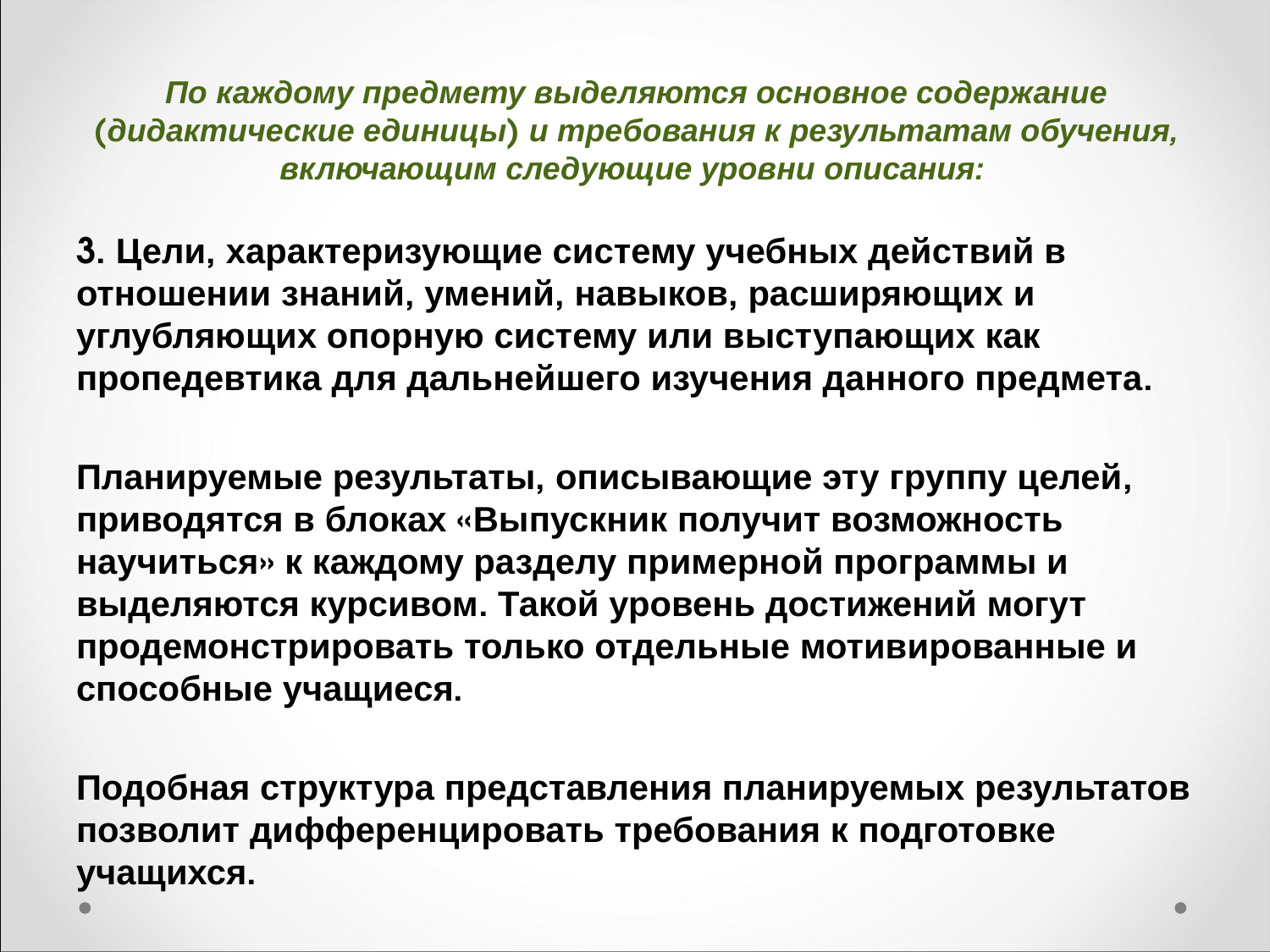

# По каждому предмету выделяются основное содержание (дидактические единицы) и требования к результатам обучения, включающим следующие уровни описания:
3. Цели, характеризующие систему учебных действий в отношении знаний, умений, навыков, расширяющих и углубляющих опорную систему или выступающих как пропедевтика для дальнейшего изучения данного предмета.

Планируемые результаты, описывающие эту группу целей, приводятся в блоках «Выпускник получит возможность научиться» к каждому разделу примерной программы и выделяются курсивом. Такой уровень достижений могут продемонстрировать только отдельные мотивированные и способные учащиеся.

Подобная структура представления планируемых результатов позволит дифференцировать требования к подготовке учащихся.